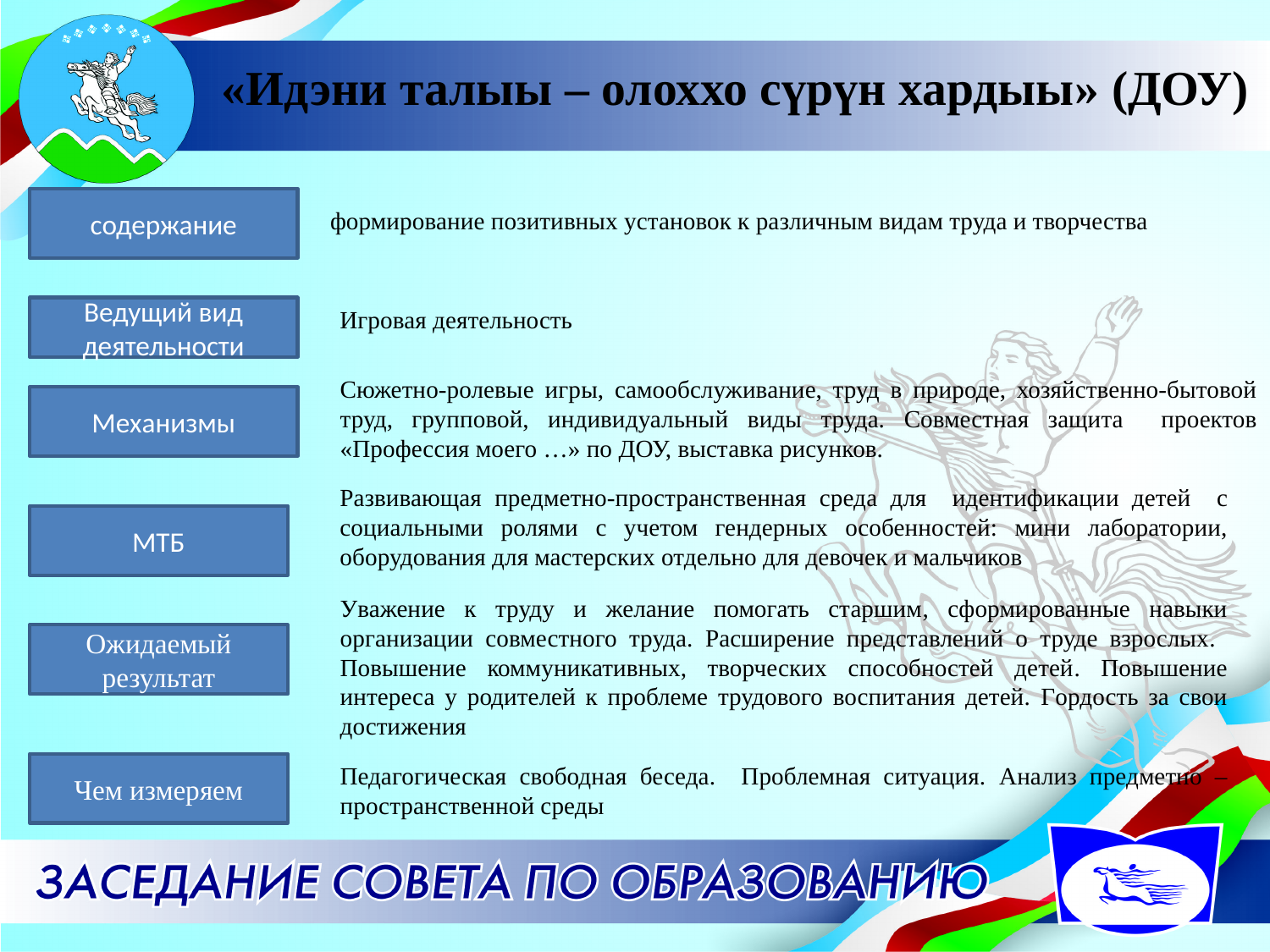

# «Идэни талыы – олоххо сүрүн хардыы» (ДОУ)
содержание
формирование позитивных установок к различным видам труда и творчества
Ведущий вид деятельности
Игровая деятельность
Сюжетно-ролевые игры, самообслуживание, труд в природе, хозяйственно-бытовой труд, групповой, индивидуальный виды труда. Совместная защита  проектов «Профессия моего …» по ДОУ, выставка рисунков.
Механизмы
Развивающая предметно-пространственная среда для  идентификации детей  с социальными ролями с учетом гендерных особенностей: мини лаборатории, оборудования для мастерских отдельно для девочек и мальчиков
МТБ
Уважение к труду и желание помогать старшим, сформированные навыки организации совместного труда. Расширение представлений о труде взрослых.
Повышение коммуникативных, творческих способностей детей. Повышение интереса у родителей к проблеме трудового воспитания детей. Гордость за свои достижения
Ожидаемый результат
Чем измеряем
Педагогическая свободная беседа.  Проблемная ситуация. Анализ предметно – пространственной среды